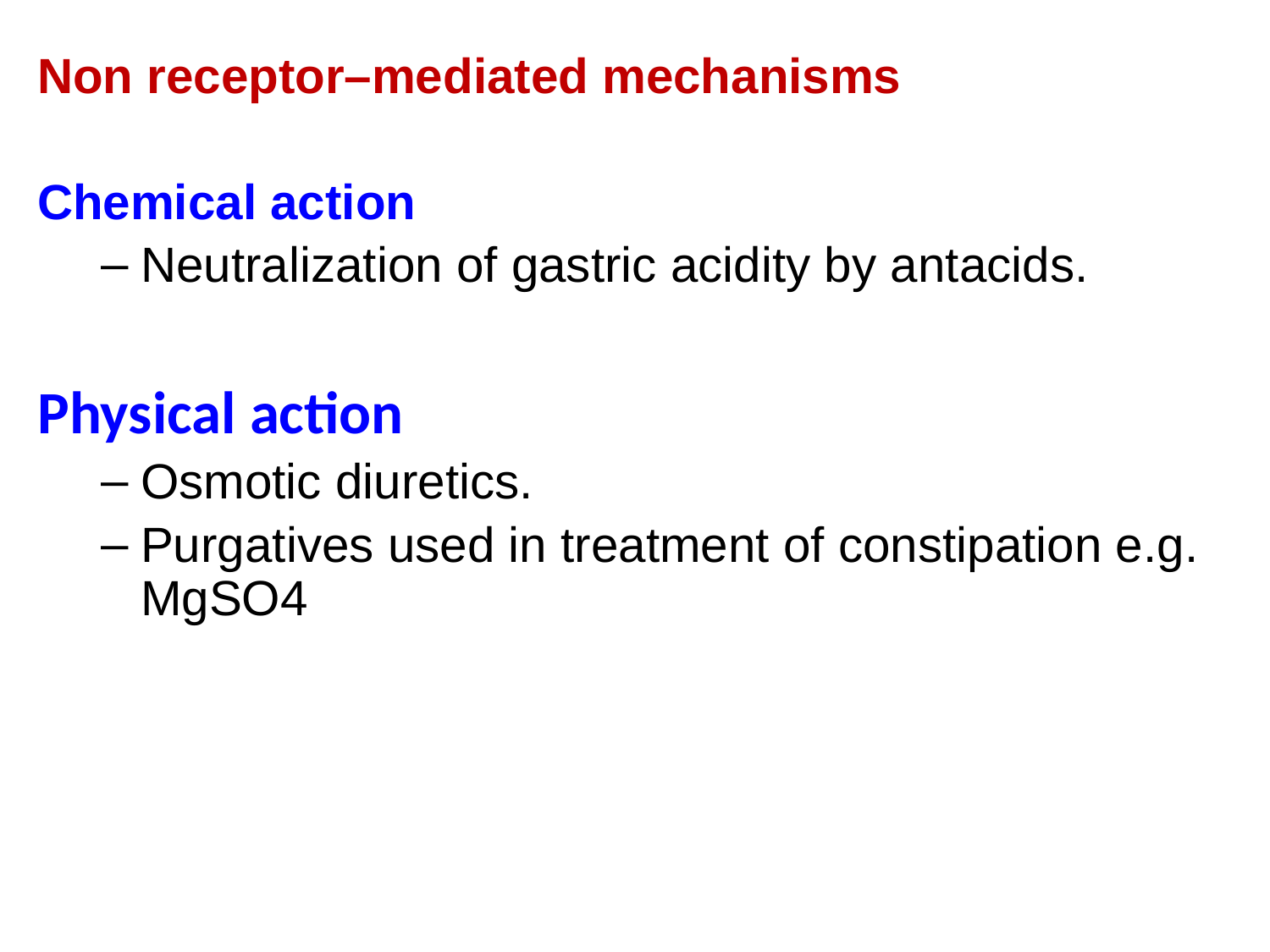

Non receptor–mediated mechanisms

Chemical action
Neutralization of gastric acidity by antacids.

Physical action
Osmotic diuretics.
Purgatives used in treatment of constipation e.g. MgSO4